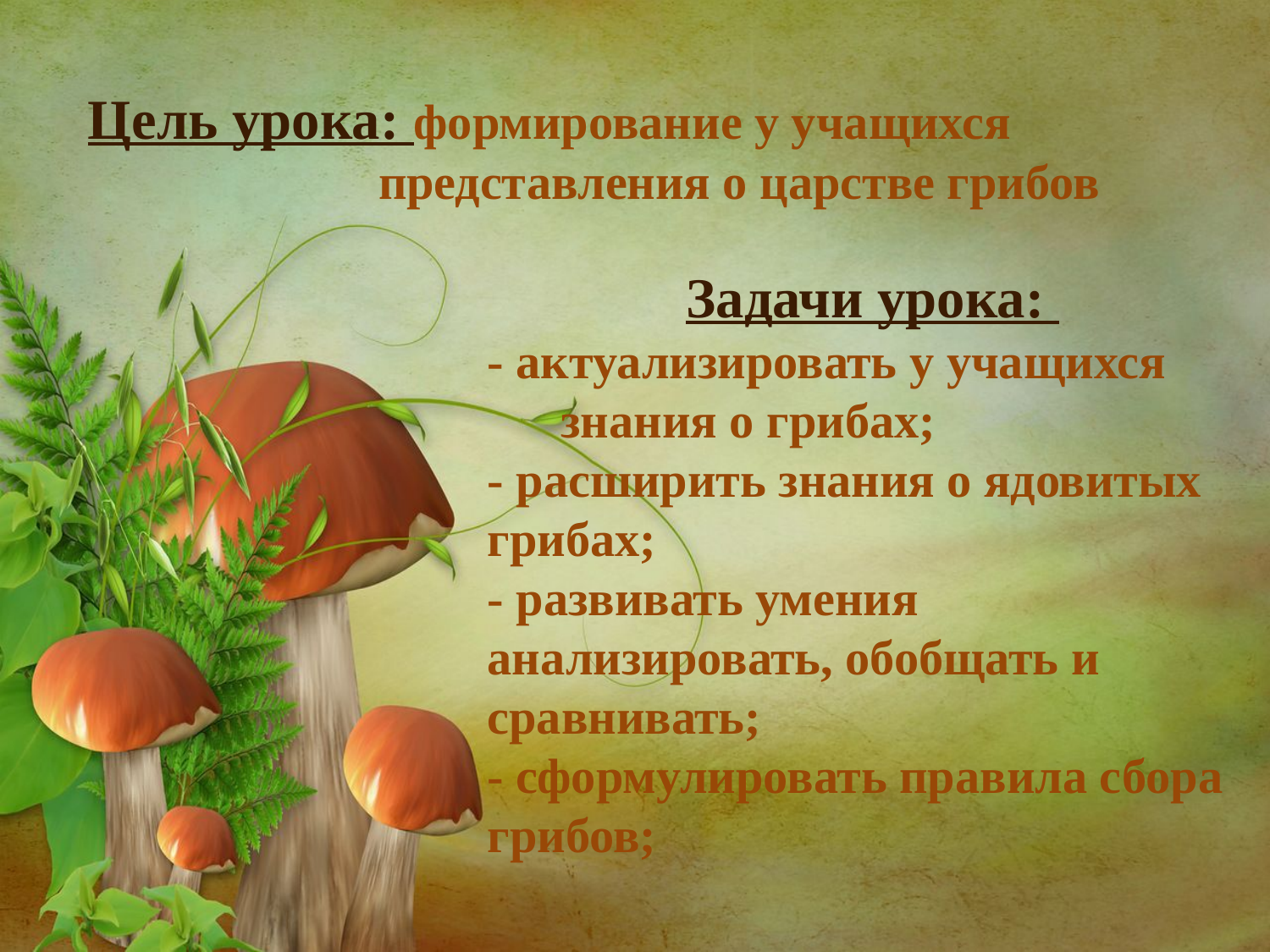

Цель урока: формирование у учащихся            			   представления о царстве грибов

Задачи урока:
- актуализировать у учащихся              знания о грибах;
- расширить знания о ядовитых грибах;
- развивать умения анализировать, обобщать и сравнивать;
- сформулировать правила сбора грибов;